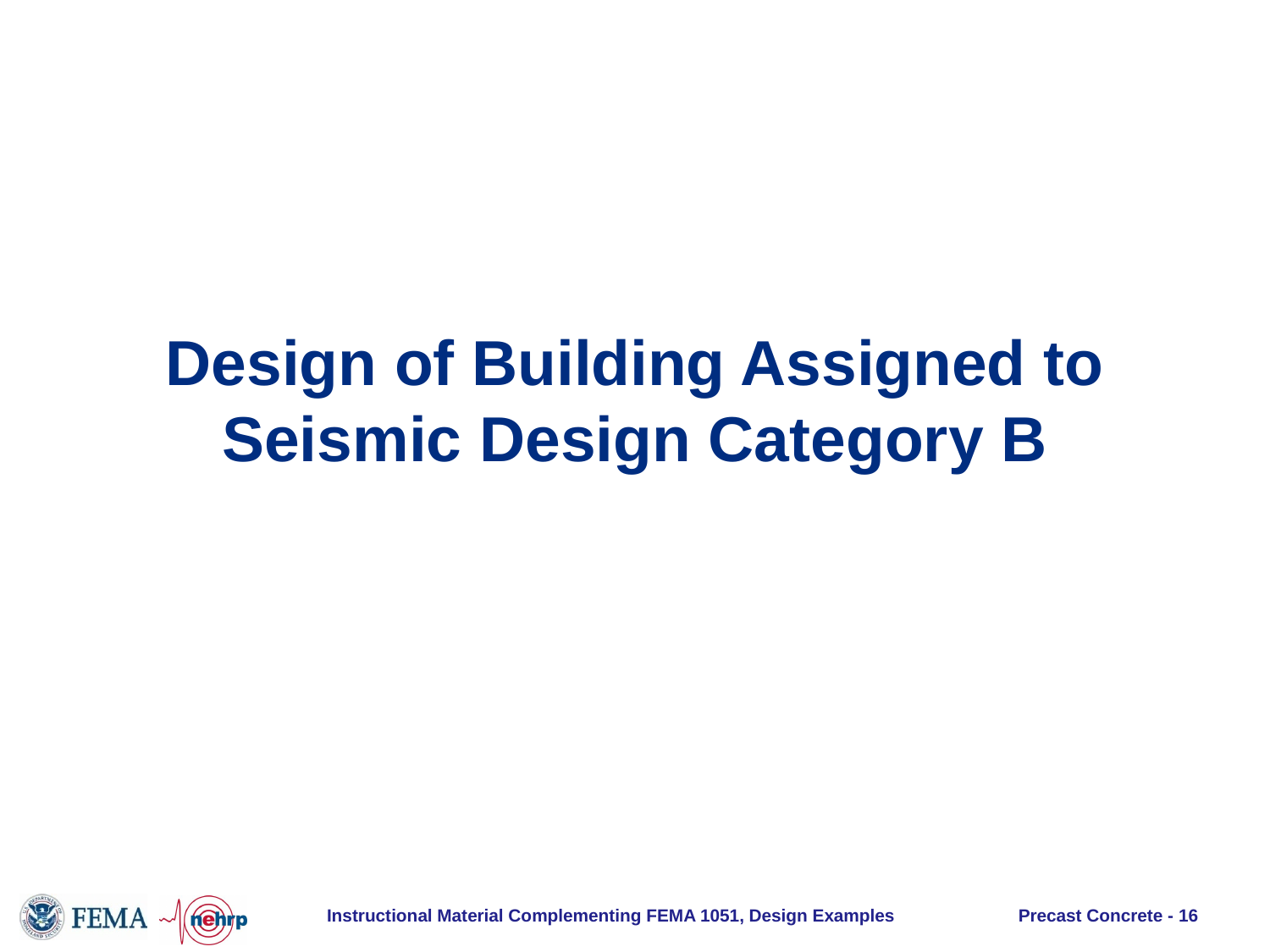

# Design of Building Assigned to Seismic Design Category B